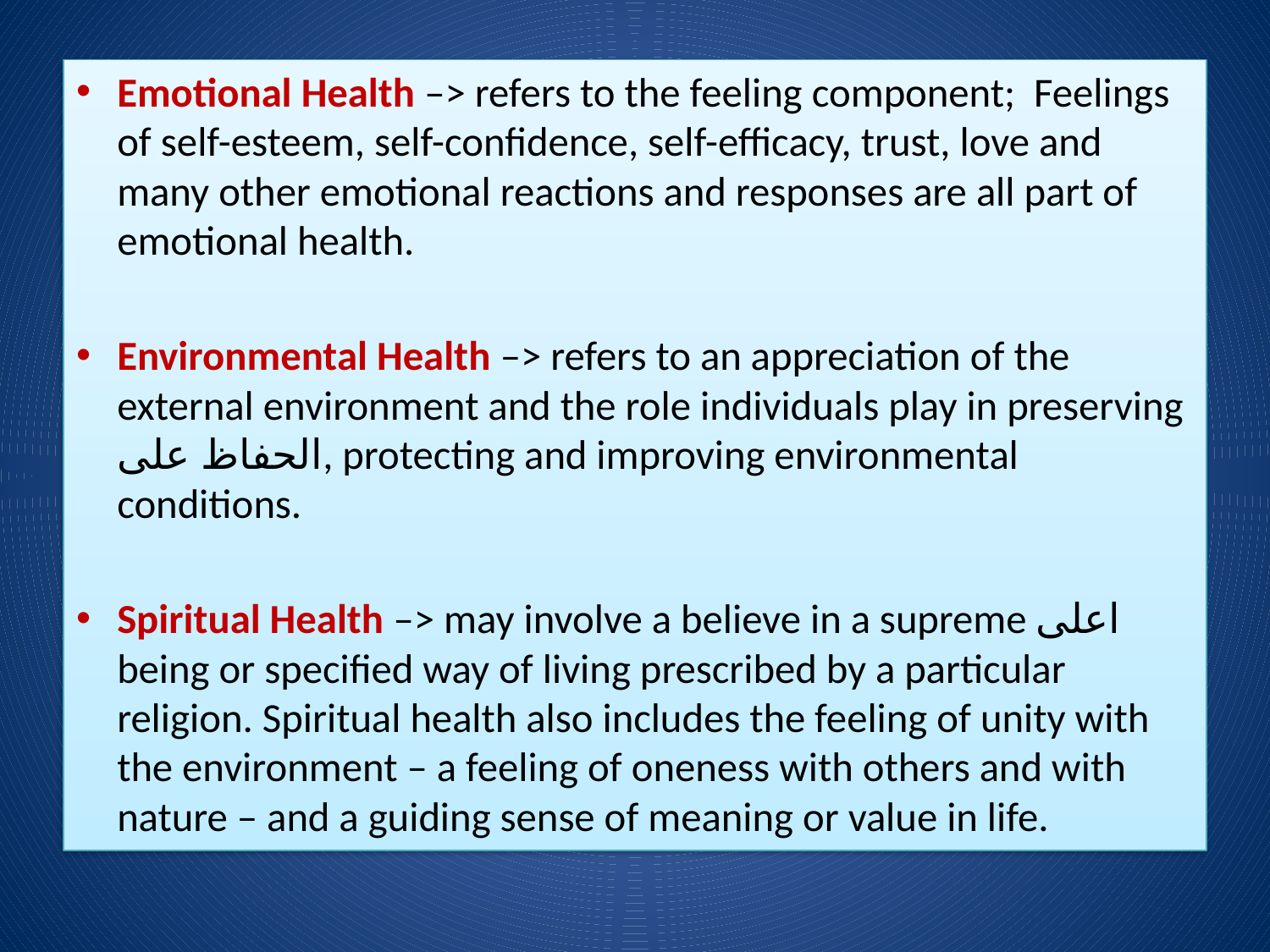

Emotional Health –> refers to the feeling component;  Feelings of self-esteem, self-confidence, self-efficacy, trust, love and many other emotional reactions and responses are all part of emotional health.

Environmental Health –> refers to an appreciation of the external environment and the role individuals play in preserving الحفاظ على, protecting and improving environmental conditions.

Spiritual Health –> may involve a believe in a supreme اعلى being or specified way of living prescribed by a particular religion. Spiritual health also includes the feeling of unity with the environment – a feeling of oneness with others and with nature – and a guiding sense of meaning or value in life.